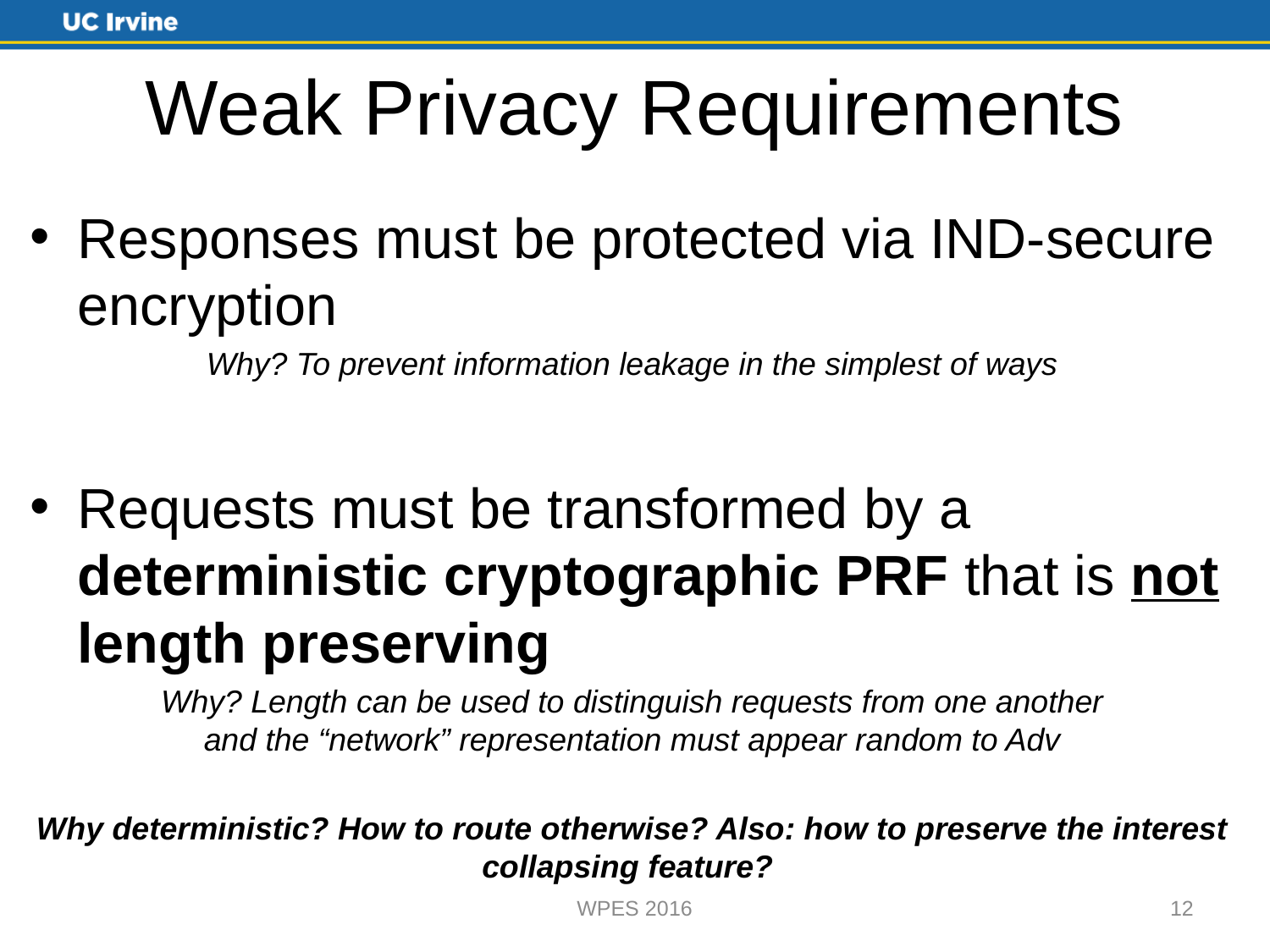

# Weak Privacy Requirements
Responses must be protected via IND-secure encryption
Why? To prevent information leakage in the simplest of ways

Requests must be transformed by a deterministic cryptographic PRF that is not length preserving
Why? Length can be used to distinguish requests from one another
and the “network” representation must appear random to Adv

Why deterministic? How to route otherwise? Also: how to preserve the interest collapsing feature?

WPES 2016
12